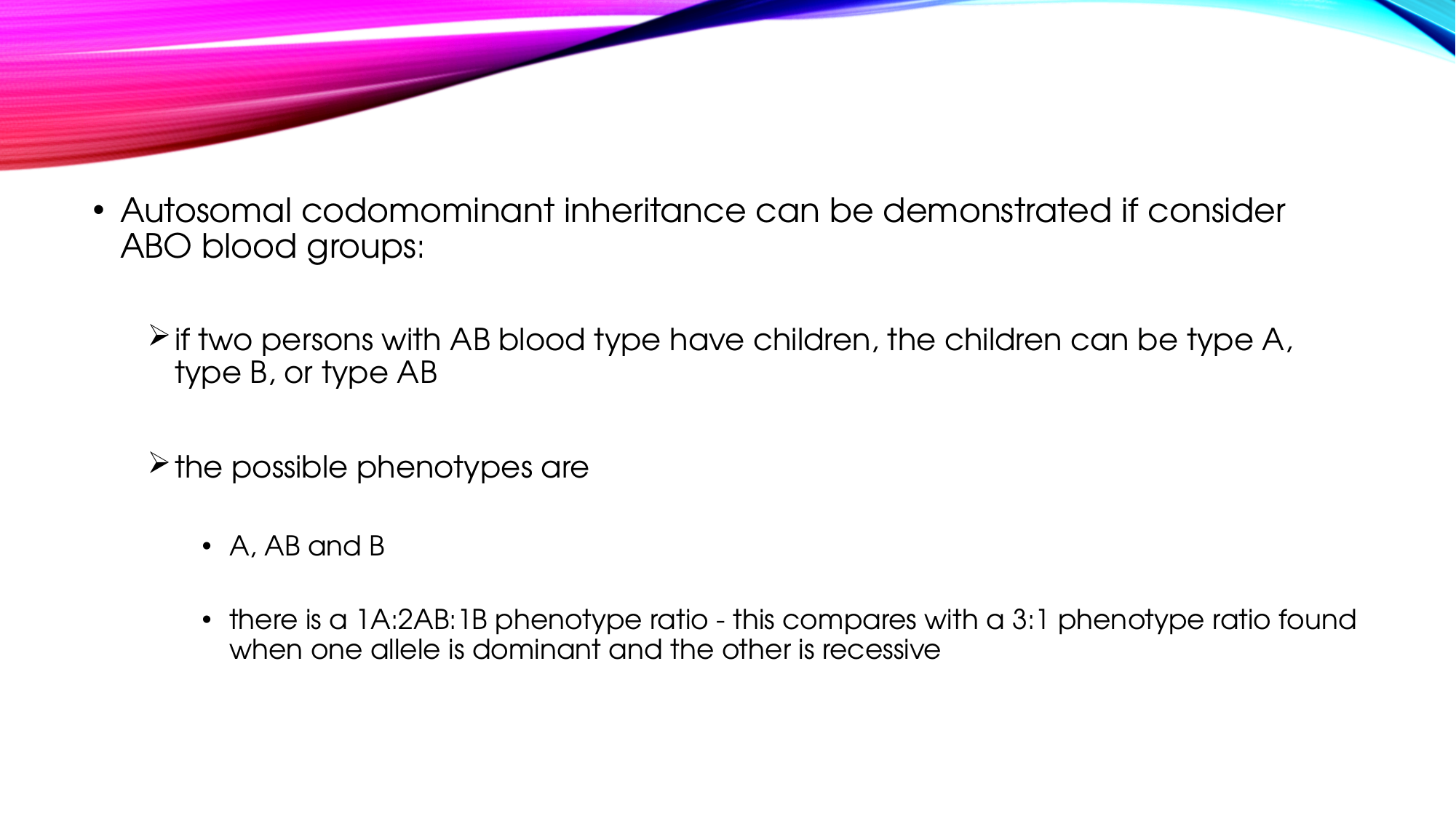

#
Autosomal codomominant inheritance can be demonstrated if consider ABO blood groups:

if two persons with AB blood type have children, the children can be type A, type B, or type AB

the possible phenotypes are

A, AB and B

there is a 1A:2AB:1B phenotype ratio - this compares with a 3:1 phenotype ratio found when one allele is dominant and the other is recessive